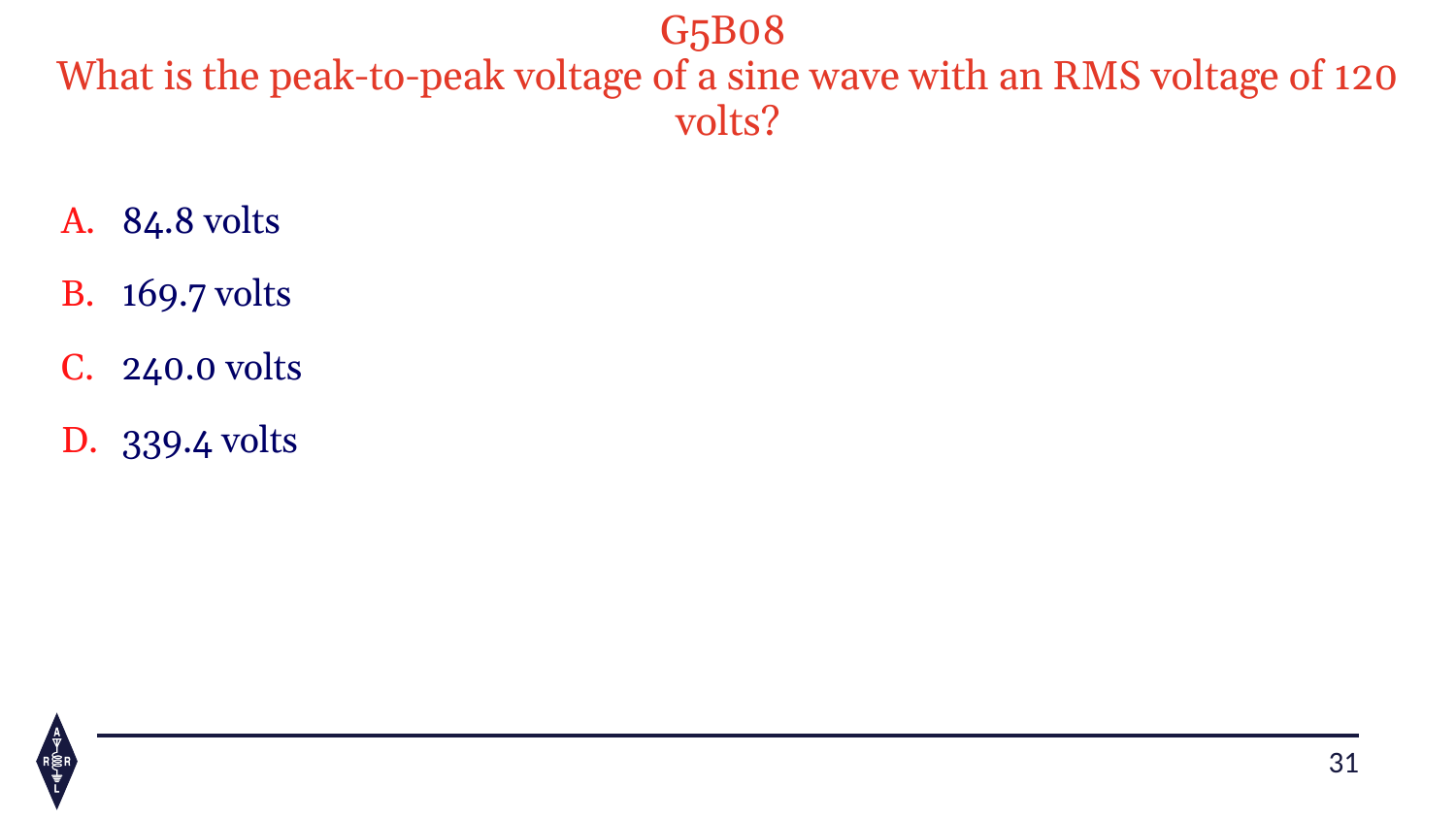

G5B08
What is the peak-to-peak voltage of a sine wave with an RMS voltage of 120 volts?
84.8 volts
169.7 volts
240.0 volts
339.4 volts
31